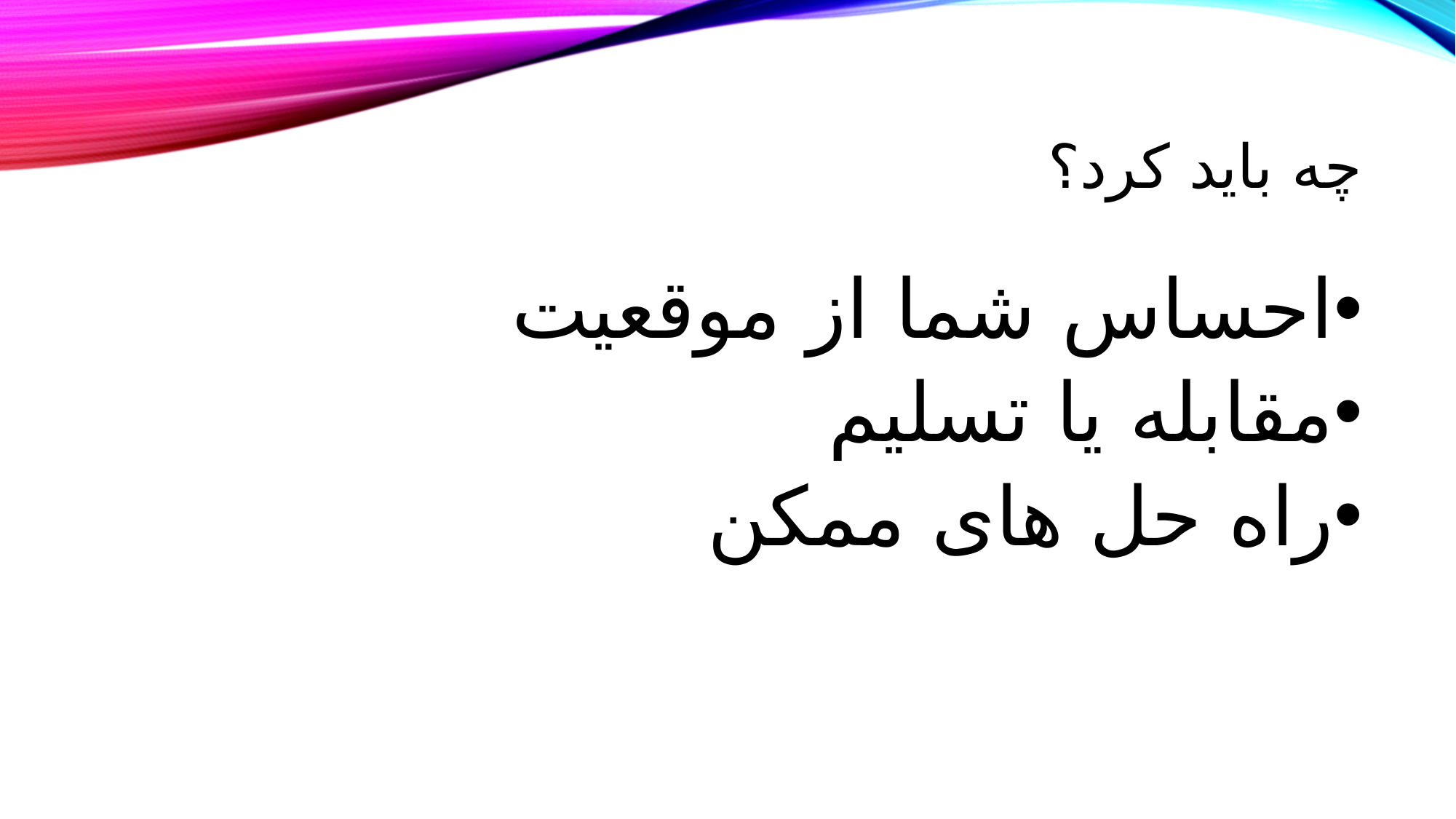

# چه باید کرد؟
احساس شما از موقعیت
مقابله یا تسلیم
راه حل های ممکن